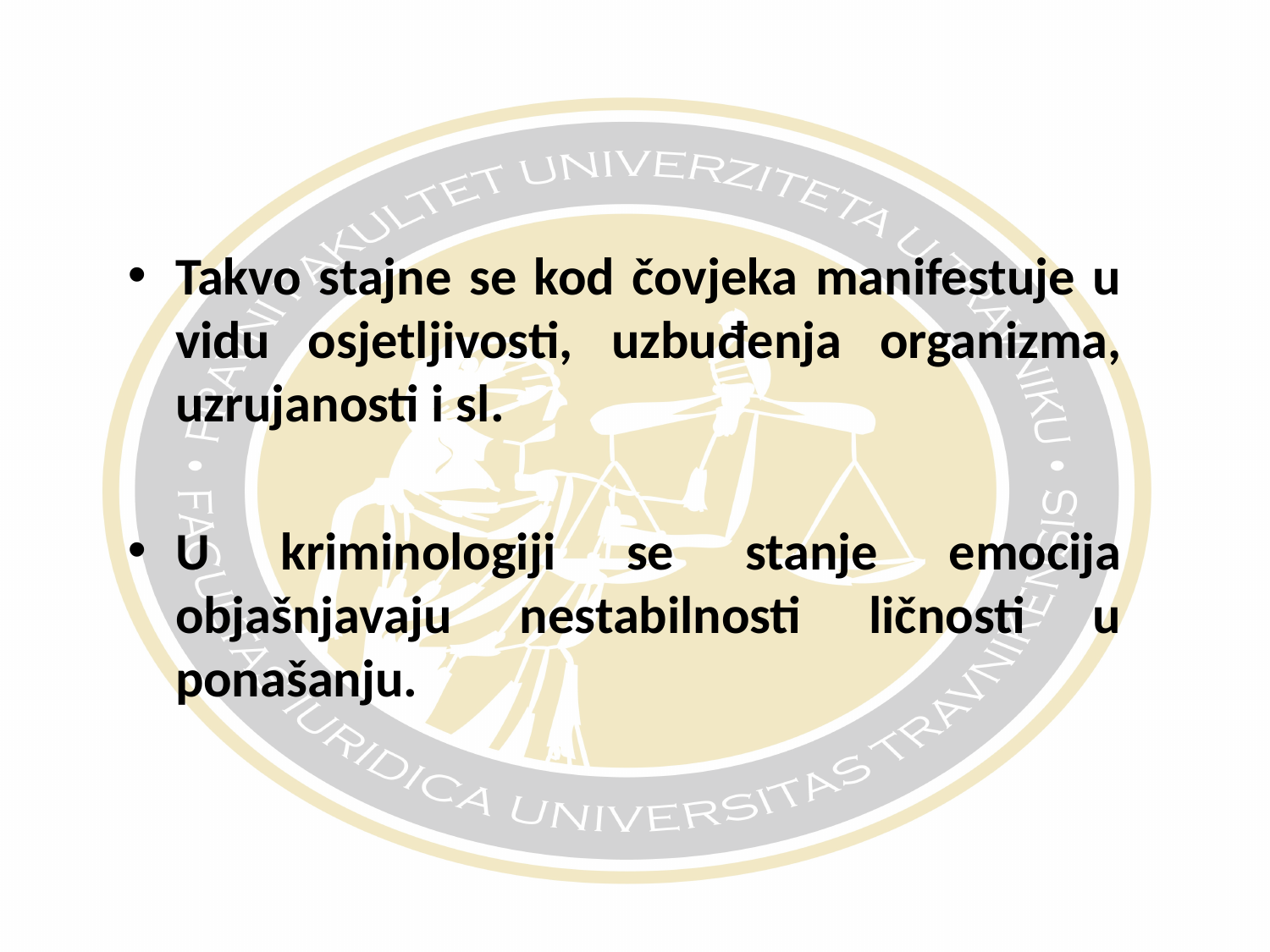

#
Takvo stajne se kod čovjeka manifestuje u vidu osjetljivosti, uzbuđenja organizma, uzrujanosti i sl.

U kriminologiji se stanje emocija objašnjavaju nestabilnosti ličnosti u ponašanju.